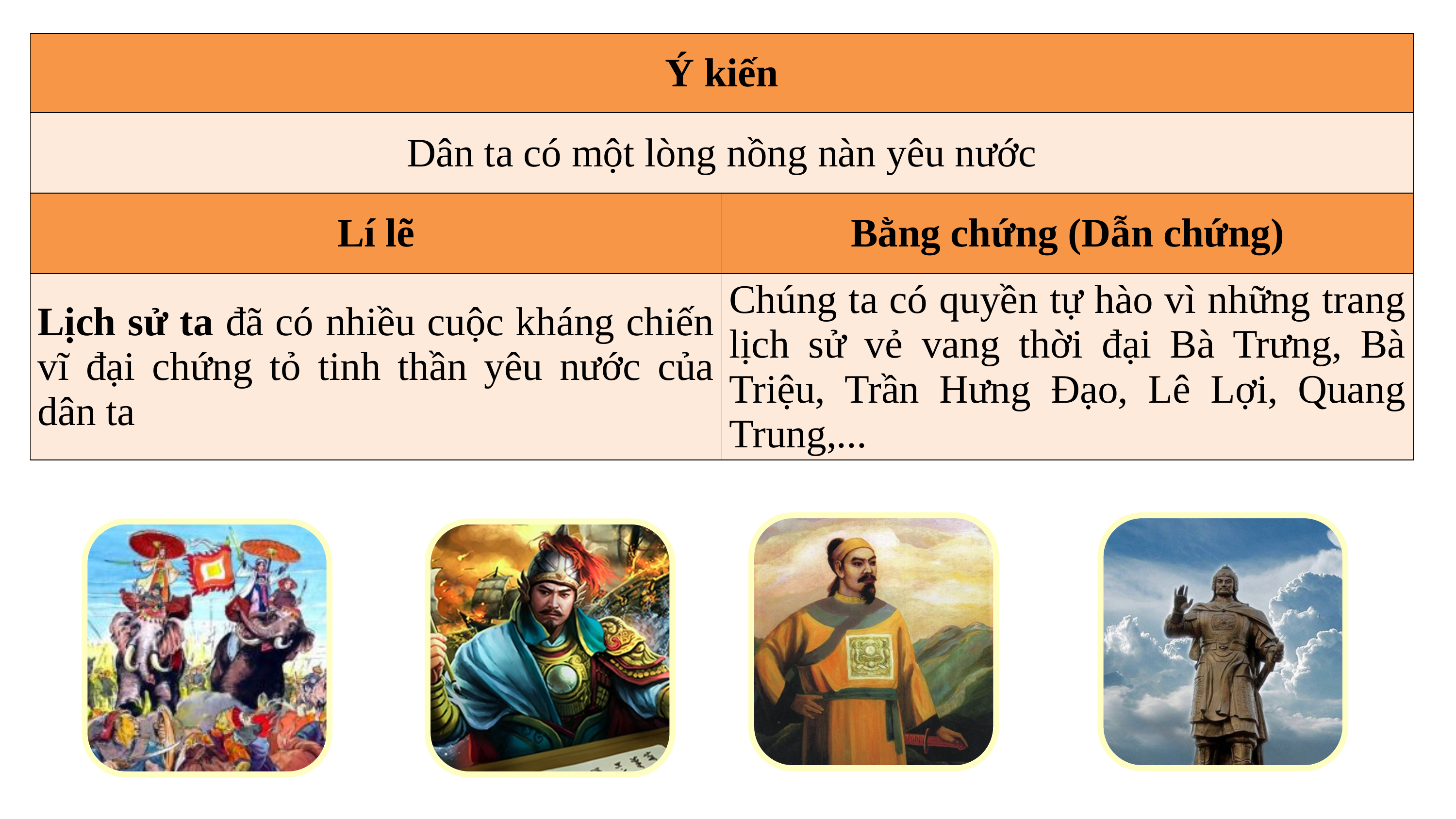

| Ý kiến |  |
| --- | --- |
| Dân ta có một lòng nồng nàn yêu nước |  |
| Lí lẽ | Bằng chứng (Dẫn chứng) |
| Lịch sử ta đã có nhiều cuộc kháng chiến vĩ đại chứng tỏ tinh thần yêu nước của dân ta | Chúng ta có quyền tự hào vì những trang lịch sử vẻ vang thời đại Bà Trưng, Bà Triệu, Trần Hưng Đạo, Lê Lợi, Quang Trung,... |